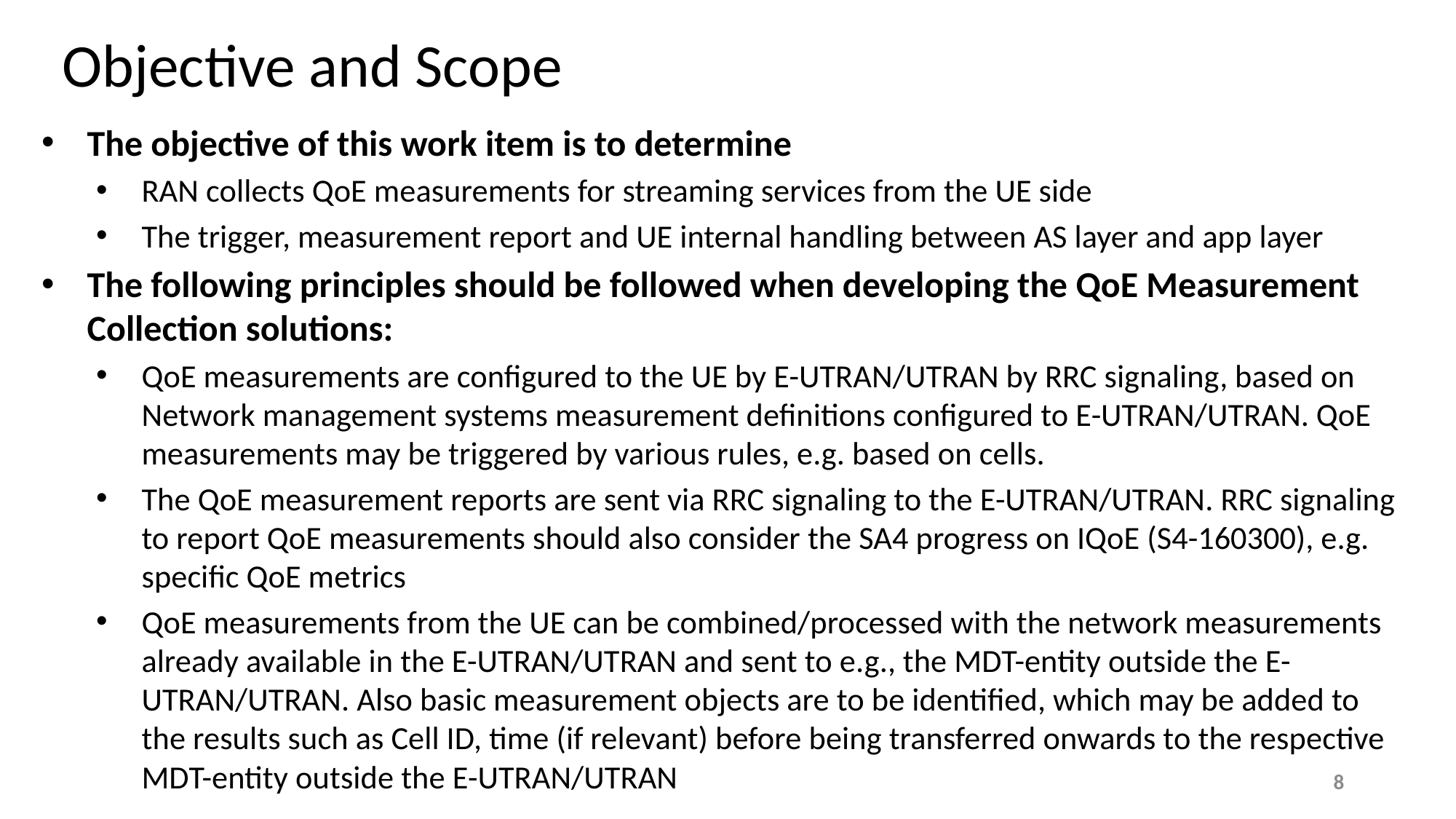

# Objective and Scope
The objective of this work item is to determine
RAN collects QoE measurements for streaming services from the UE side
The trigger, measurement report and UE internal handling between AS layer and app layer
The following principles should be followed when developing the QoE Measurement Collection solutions:
QoE measurements are configured to the UE by E-UTRAN/UTRAN by RRC signaling, based on Network management systems measurement definitions configured to E-UTRAN/UTRAN. QoE measurements may be triggered by various rules, e.g. based on cells.
The QoE measurement reports are sent via RRC signaling to the E-UTRAN/UTRAN. RRC signaling to report QoE measurements should also consider the SA4 progress on IQoE (S4-160300), e.g. specific QoE metrics
QoE measurements from the UE can be combined/processed with the network measurements already available in the E-UTRAN/UTRAN and sent to e.g., the MDT-entity outside the E-UTRAN/UTRAN. Also basic measurement objects are to be identified, which may be added to the results such as Cell ID, time (if relevant) before being transferred onwards to the respective MDT-entity outside the E-UTRAN/UTRAN
8